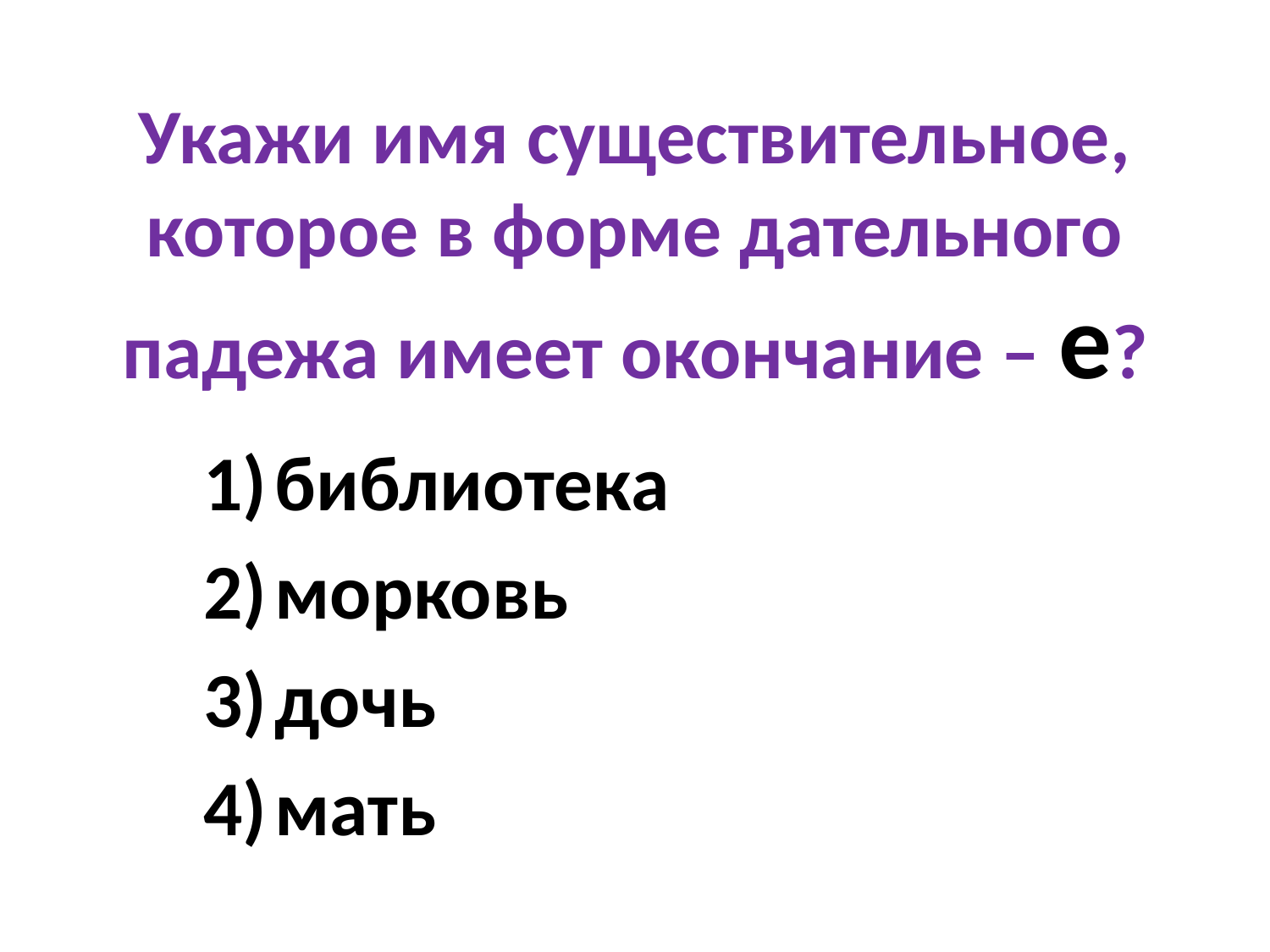

# Укажи имя существительное, которое в форме дательного падежа имеет окончание – е?
библиотека
морковь
дочь
мать